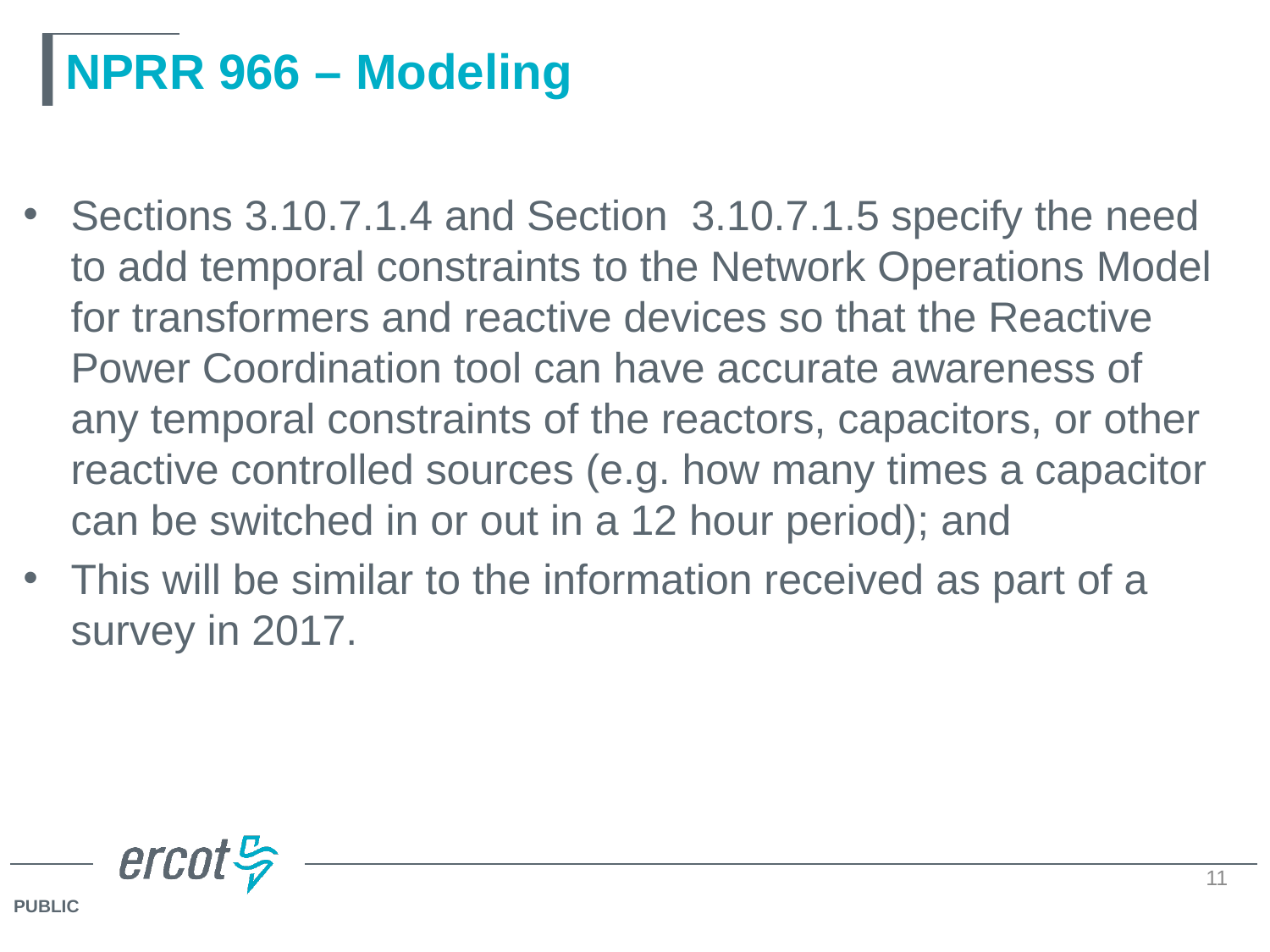

# NPRR 966 – Modeling

Sections 3.10.7.1.4 and Section  3.10.7.1.5 specify the need to add temporal constraints to the Network Operations Model for transformers and reactive devices so that the Reactive Power Coordination tool can have accurate awareness of any temporal constraints of the reactors, capacitors, or other reactive controlled sources (e.g. how many times a capacitor can be switched in or out in a 12 hour period); and
This will be similar to the information received as part of a survey in 2017.
11